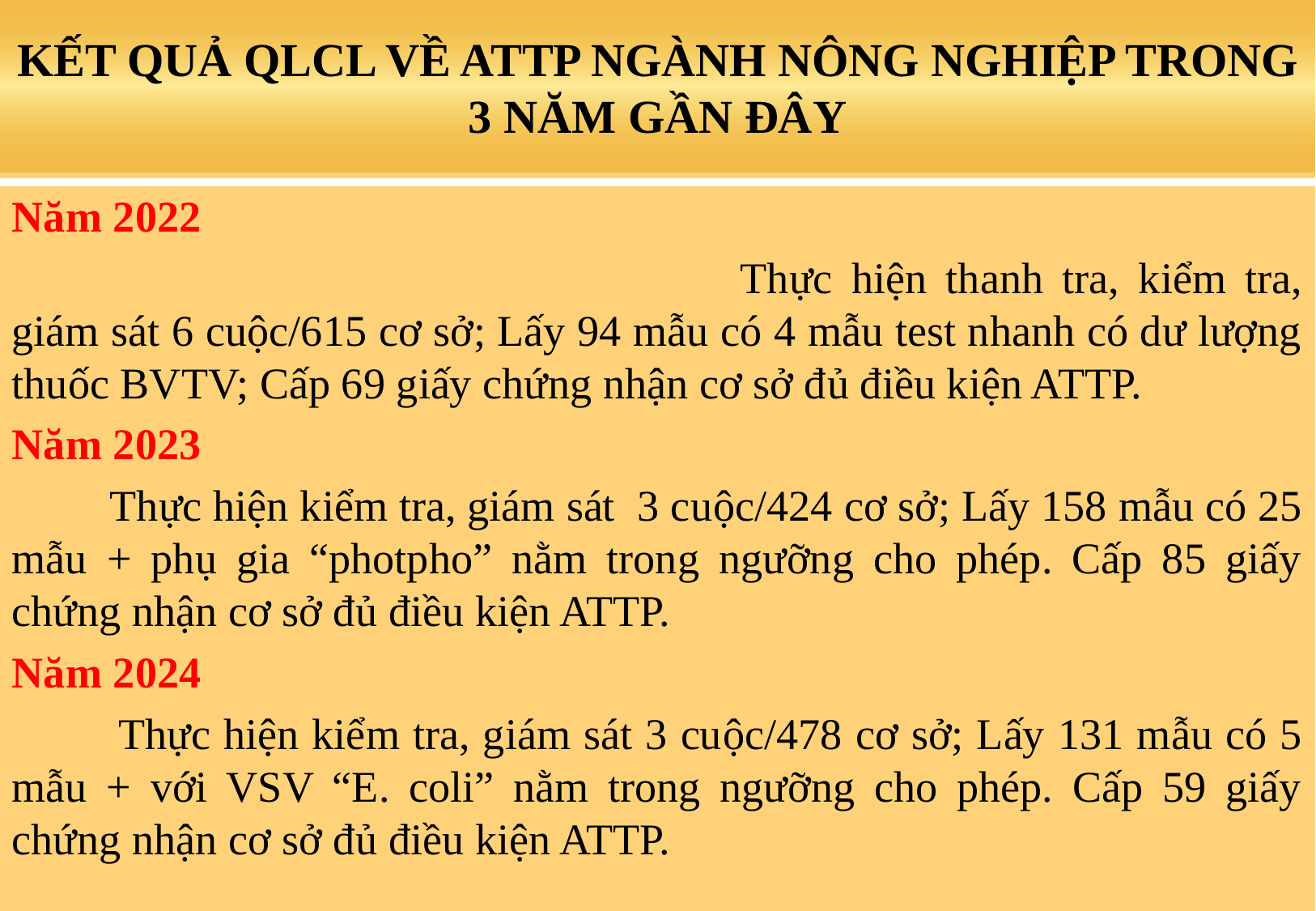

# KẾT QUẢ QLCL VỀ ATTP NGÀNH NÔNG NGHIỆP TRONG 3 NĂM GẦN ĐÂY
Năm 2022
						Thực hiện thanh tra, kiểm tra, giám sát 6 cuộc/615 cơ sở; Lấy 94 mẫu có 4 mẫu test nhanh có dư lượng thuốc BVTV; Cấp 69 giấy chứng nhận cơ sở đủ điều kiện ATTP.
Năm 2023
Thực hiện kiểm tra, giám sát  3 cuộc/424 cơ sở; Lấy 158 mẫu có 25 mẫu + phụ gia “photpho” nằm trong ngưỡng cho phép. Cấp 85 giấy chứng nhận cơ sở đủ điều kiện ATTP.
Năm 2024
Thực hiện kiểm tra, giám sát 3 cuộc/478 cơ sở; Lấy 131 mẫu có 5 mẫu + với VSV “E. coli” nằm trong ngưỡng cho phép. Cấp 59 giấy chứng nhận cơ sở đủ điều kiện ATTP.